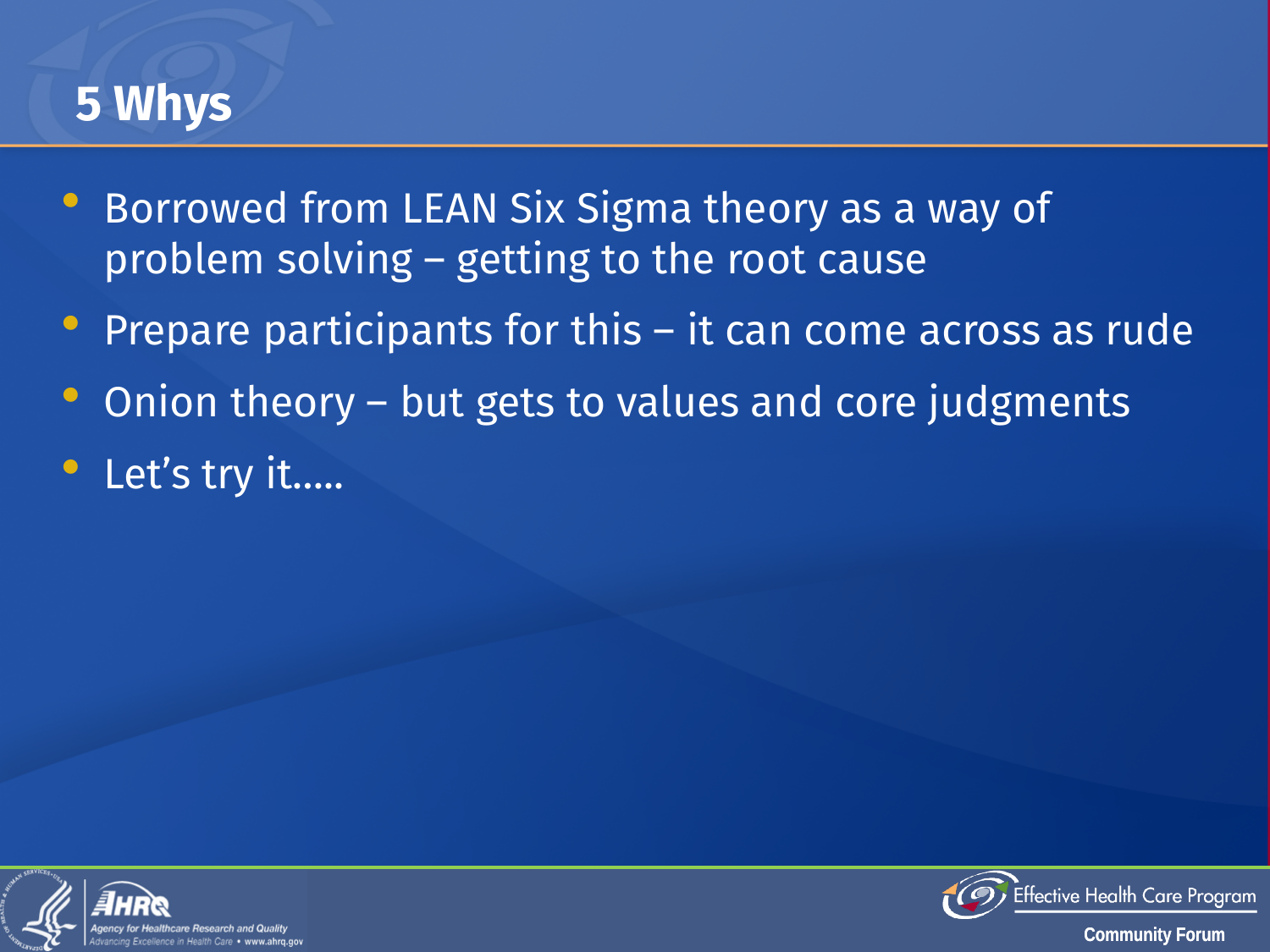

# 5 Whys
Borrowed from LEAN Six Sigma theory as a way of problem solving – getting to the root cause
Prepare participants for this – it can come across as rude
Onion theory – but gets to values and core judgments
Let’s try it…..